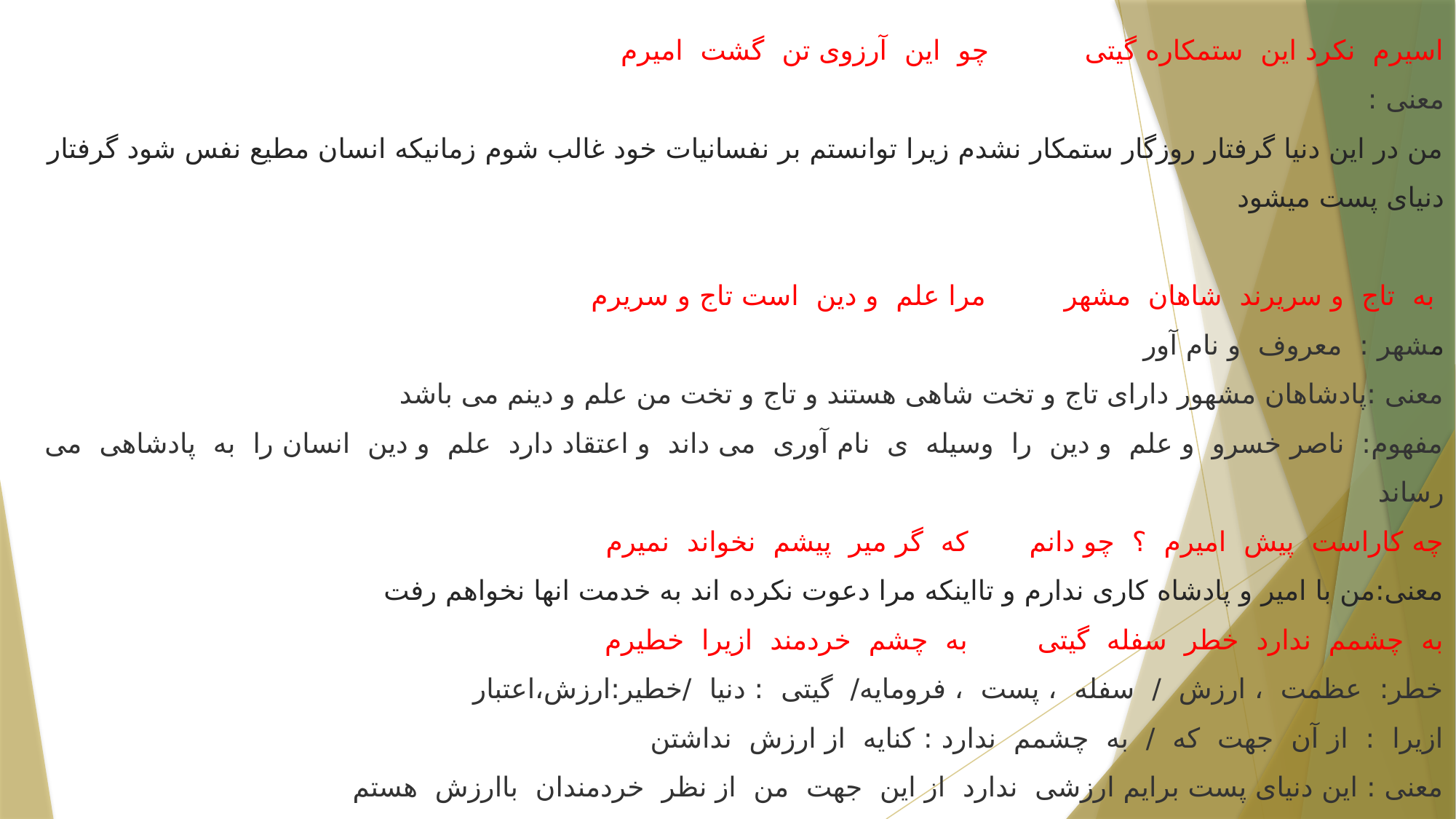

# اسیرم  نکرد این  ستمکاره گیتی           چو  این  آرزوی تن  گشت  امیرم معنی : من در این دنیا گرفتار روزگار ستمکار نشدم زیرا توانستم بر نفسانیات خود غالب شوم زمانیکه انسان مطیع نفس شود گرفتار دنیای پست میشود به  تاج  و سریرند  شاهان  مشهر         مرا علم  و دین  است تاج و سریرم مشهر :  معروف  و نام آور معنی :پادشاهان مشهور دارای تاج و تخت شاهی هستند و تاج و تخت من علم و دینم می باشد مفهوم:  ناصر خسرو  و علم  و دین  را  وسیله  ی  نام آوری  می داند  و اعتقاد دارد  علم  و دین  انسان را  به  پادشاهی  می رساند چه کاراست  پیش  امیرم  ؟  چو دانم       که  گر میر  پیشم  نخواند  نمیرم معنی:من با امیر و پادشاه کاری ندارم و تااینکه مرا دعوت نکرده اند به خدمت انها نخواهم رفت به  چشمم  ندارد  خطر  سفله  گیتی        به  چشم  خردمند  ازیرا  خطیرم خطر:  عظمت  ، ارزش  /  سفله  ، پست  ، فرومایه/  گیتی  : دنیا  /خطیر:ارزش،اعتبار ازیرا  :  از آن  جهت  که  /  به  چشمم  ندارد : کنایه  از ارزش  نداشتن معنی : این دنیای پست برایم ارزشی  ندارد  از این  جهت  من  از نظر  خردمندان  باارزش  هستم مفهوم  :  دل  بستن  به  این دنیای  بی ارزش  باعث می شود که انسان ارزش و اعتبار خود را از دست بدهد